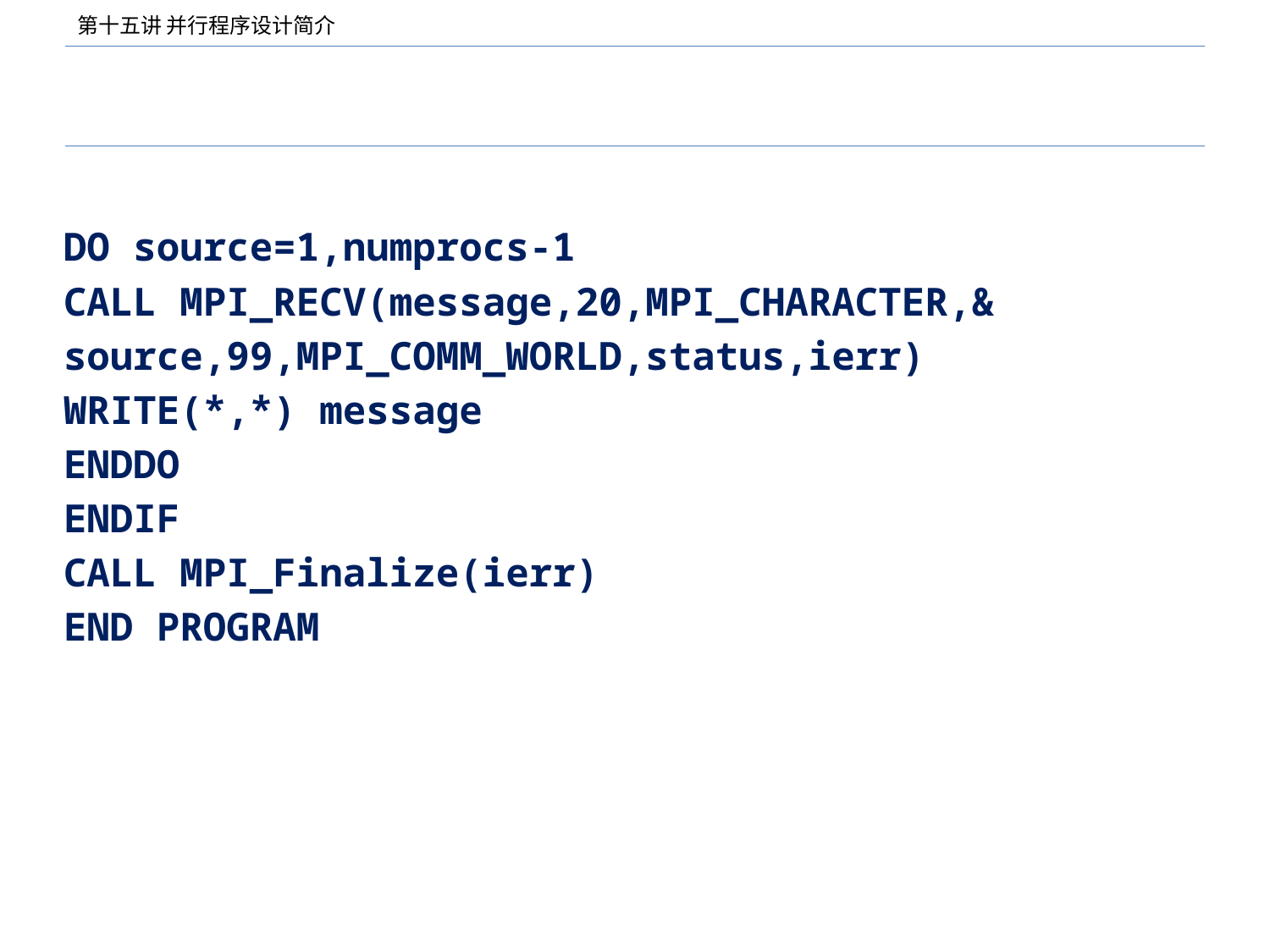

#
DO source=1,numprocs-1
CALL MPI_RECV(message,20,MPI_CHARACTER,&
source,99,MPI_COMM_WORLD,status,ierr)
WRITE(*,*) message
ENDDO
ENDIF
CALL MPI_Finalize(ierr)
END PROGRAM